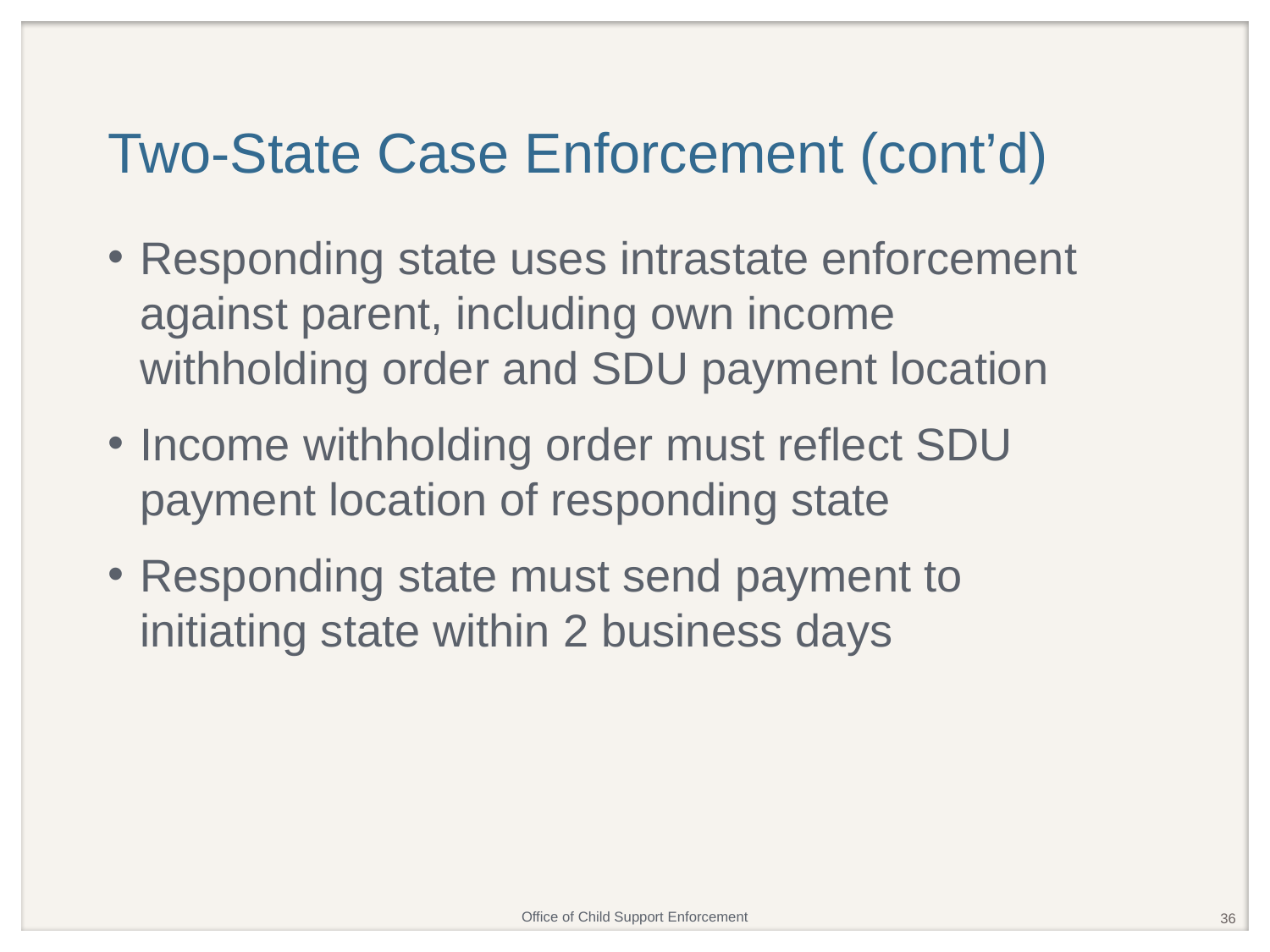

# Two-State Case Enforcement (cont’d)
Responding state uses intrastate enforcement against parent, including own income withholding order and SDU payment location
Income withholding order must reflect SDU payment location of responding state
Responding state must send payment to initiating state within 2 business days

36